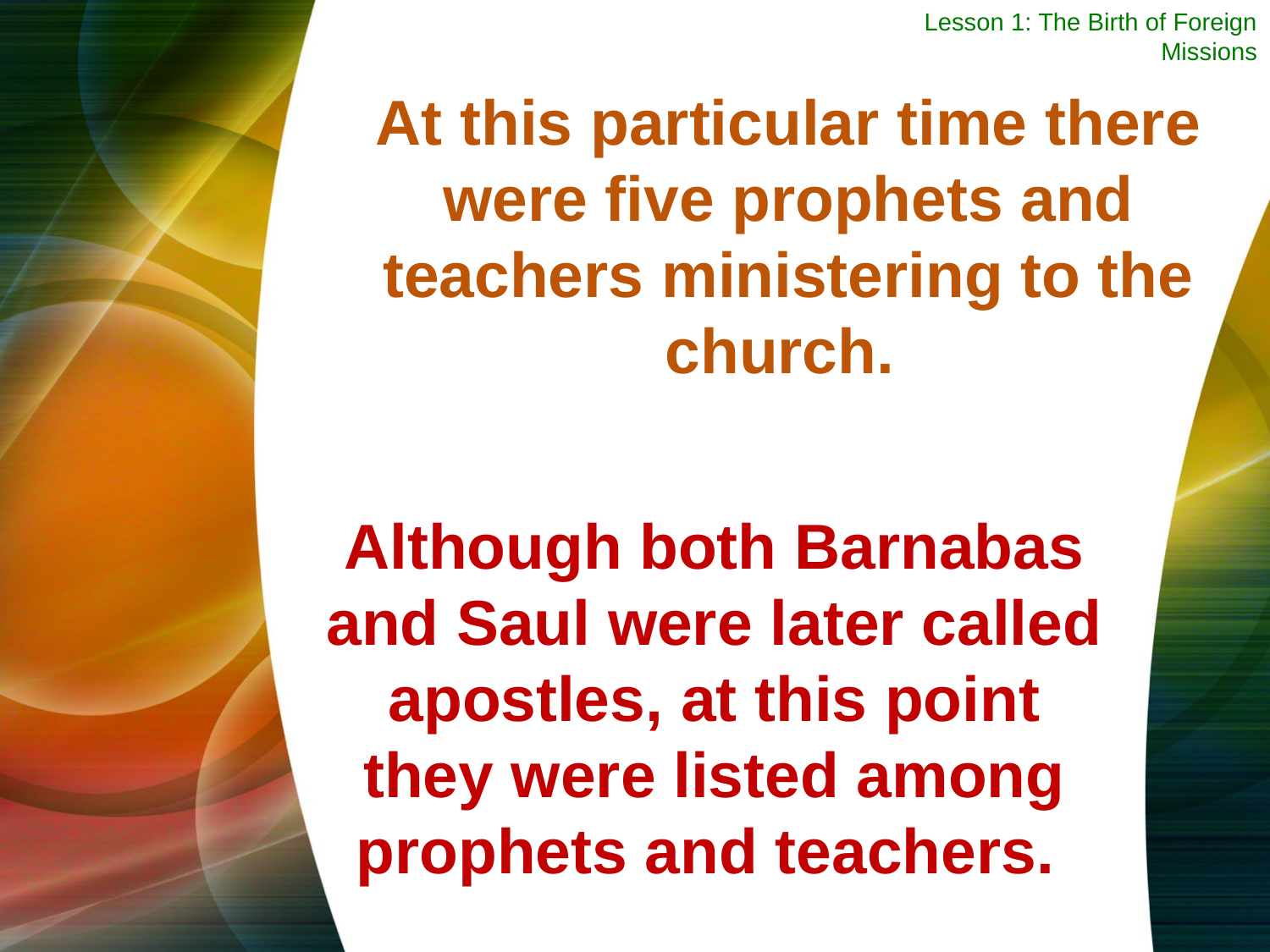

Lesson 1: The Birth of Foreign Missions
At this particular time there were five prophets and teachers ministering to the church.
Although both Barnabas and Saul were later called apostles, at this point
they were listed among prophets and teachers.